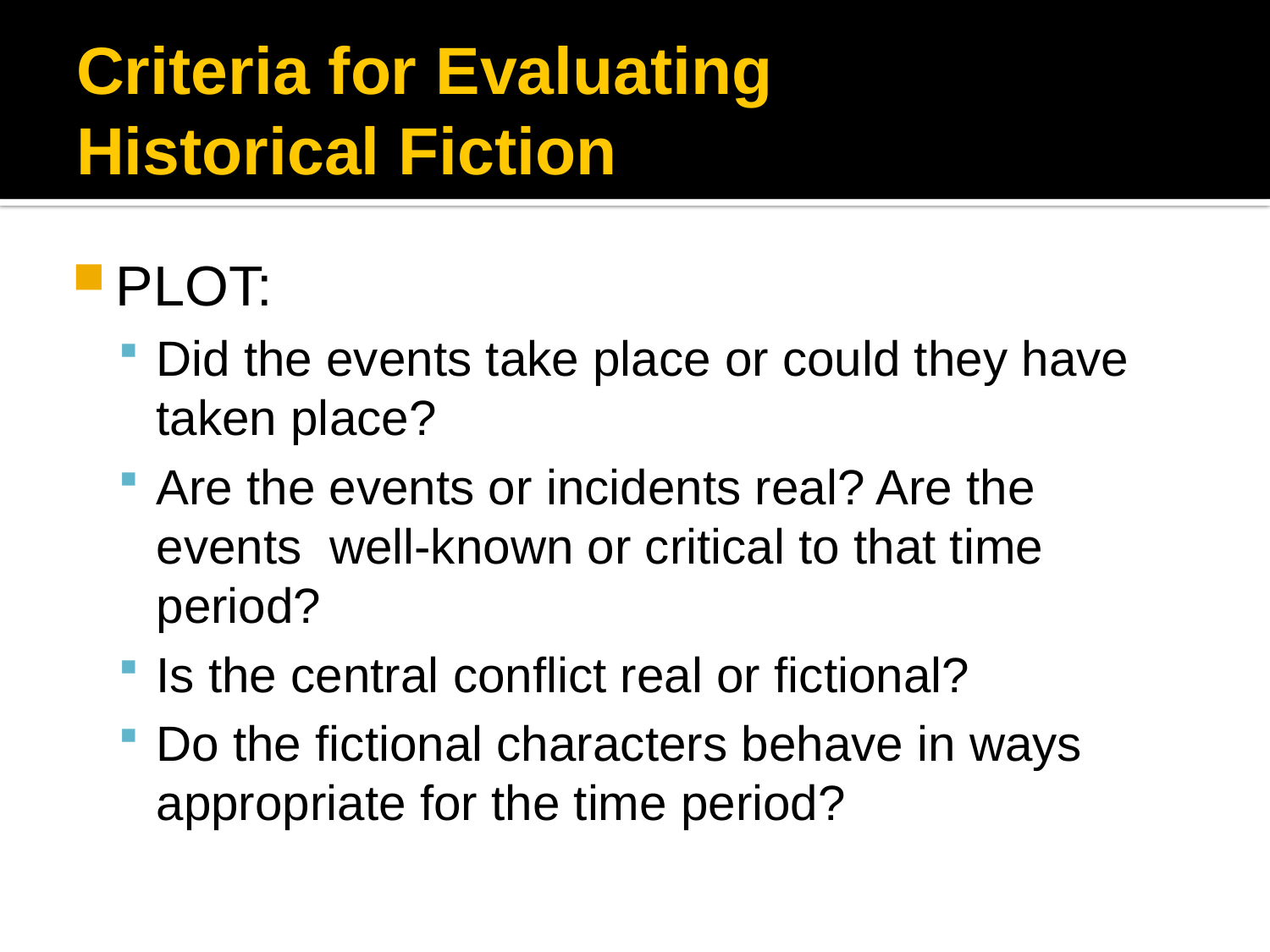

# Criteria for Evaluating Historical Fiction
PLOT:
Did the events take place or could they have taken place?
Are the events or incidents real? Are the events  well-known or critical to that time period?
Is the central conflict real or fictional?
Do the fictional characters behave in ways appropriate for the time period?